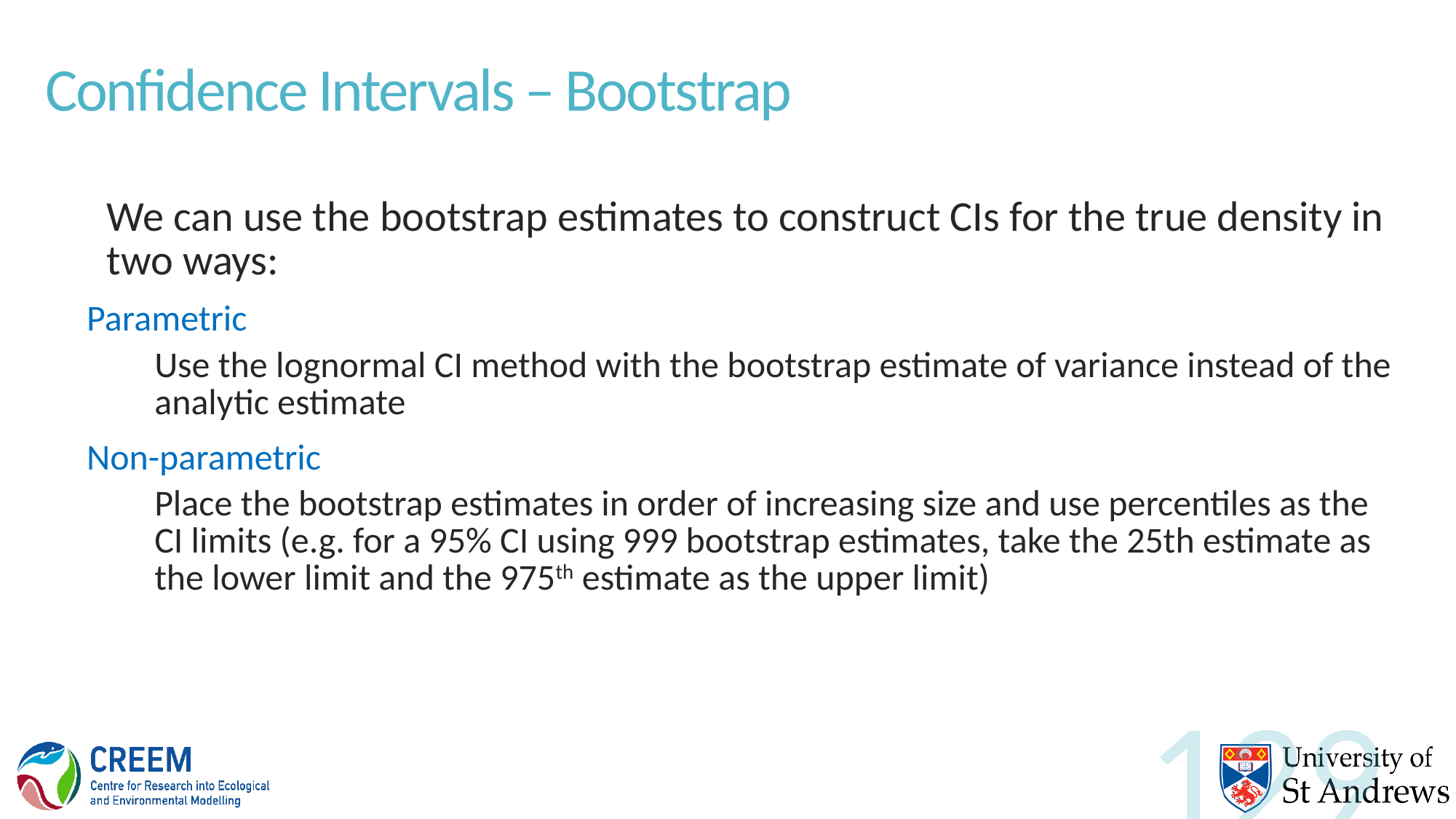

# Confidence Intervals – Bootstrap
We can use the bootstrap estimates to construct CIs for the true density in two ways:
Parametric
	Use the lognormal CI method with the bootstrap estimate of variance instead of the analytic estimate
Non-parametric
	Place the bootstrap estimates in order of increasing size and use percentiles as the CI limits (e.g. for a 95% CI using 999 bootstrap estimates, take the 25th estimate as the lower limit and the 975th estimate as the upper limit)
129